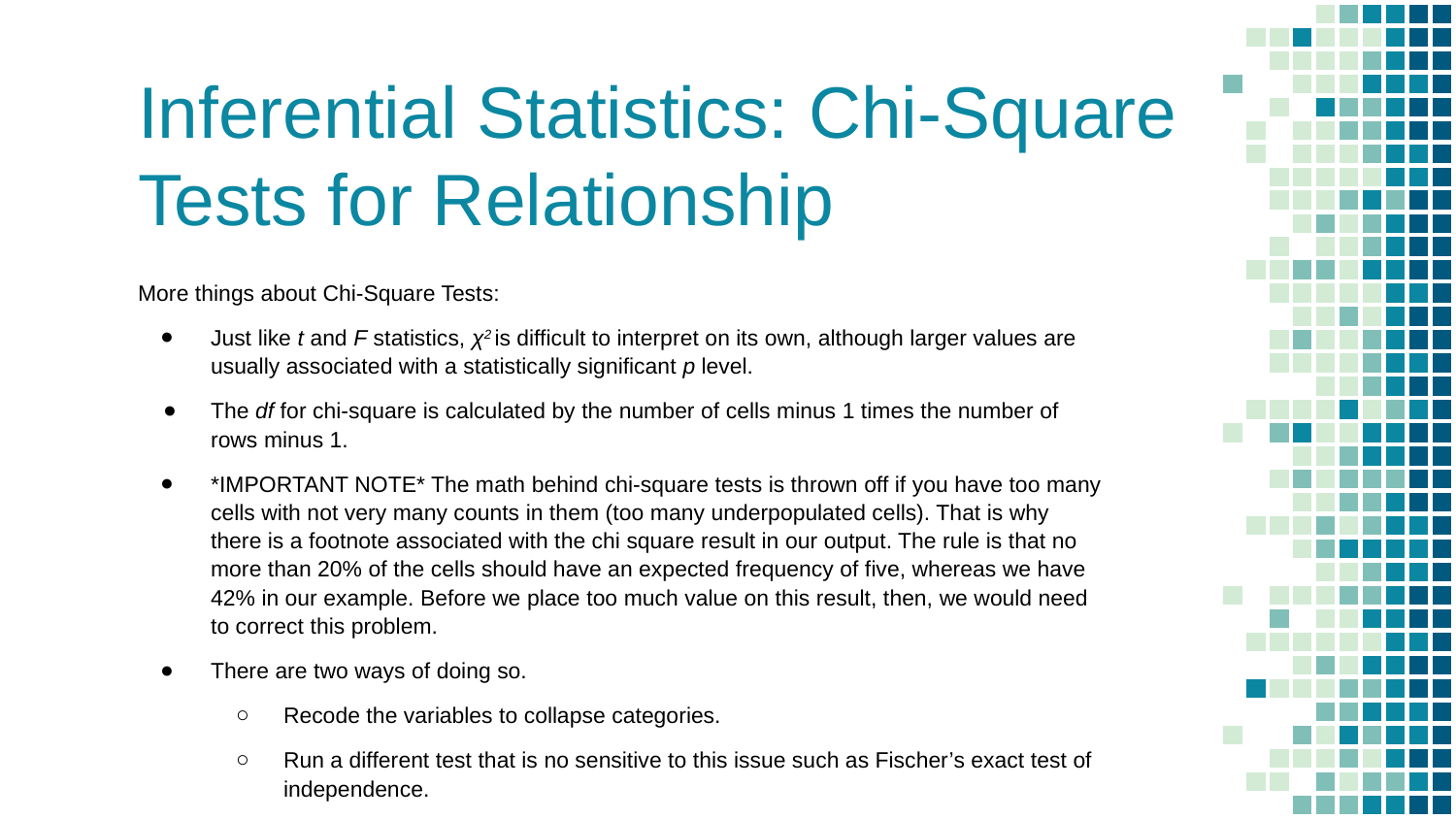

# Inferential Statistics: Chi-Square Tests for Relationship

More things about Chi-Square Tests:
Just like t and F statistics, χ2 is difficult to interpret on its own, although larger values are usually associated with a statistically significant p level.
The df for chi-square is calculated by the number of cells minus 1 times the number of rows minus 1.
*IMPORTANT NOTE* The math behind chi-square tests is thrown off if you have too many cells with not very many counts in them (too many underpopulated cells). That is why there is a footnote associated with the chi square result in our output. The rule is that no more than 20% of the cells should have an expected frequency of five, whereas we have 42% in our example. Before we place too much value on this result, then, we would need to correct this problem.
There are two ways of doing so.
Recode the variables to collapse categories.
Run a different test that is no sensitive to this issue such as Fischer’s exact test of independence.